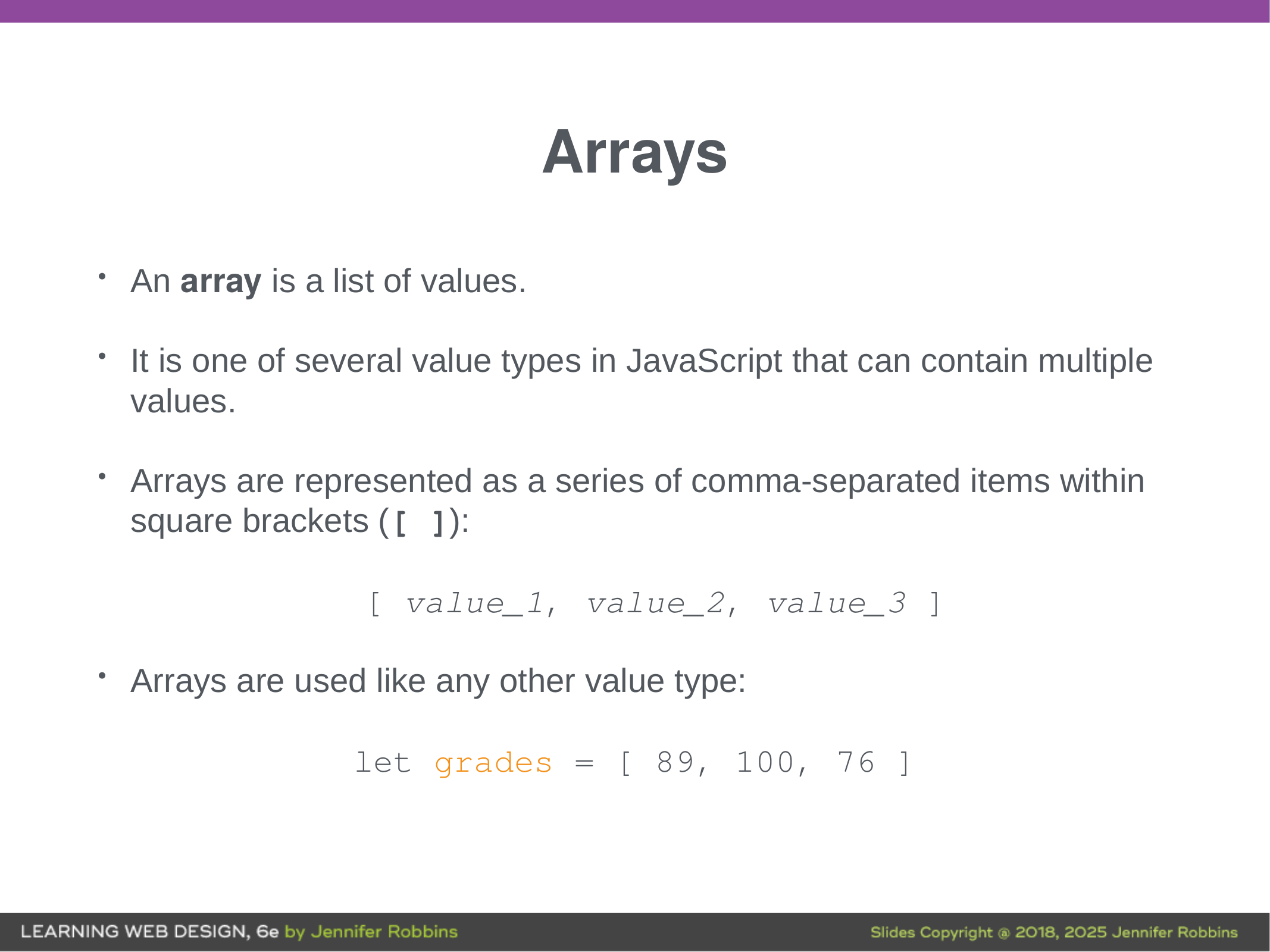

# Arrays
An array is a list of values.
It is one of several value types in JavaScript that can contain multiple values.
Arrays are represented as a series of comma-separated items within square brackets ([ ]):
[ value_1, value_2, value_3 ]
Arrays are used like any other value type:
let grades = [ 89, 100, 76 ]